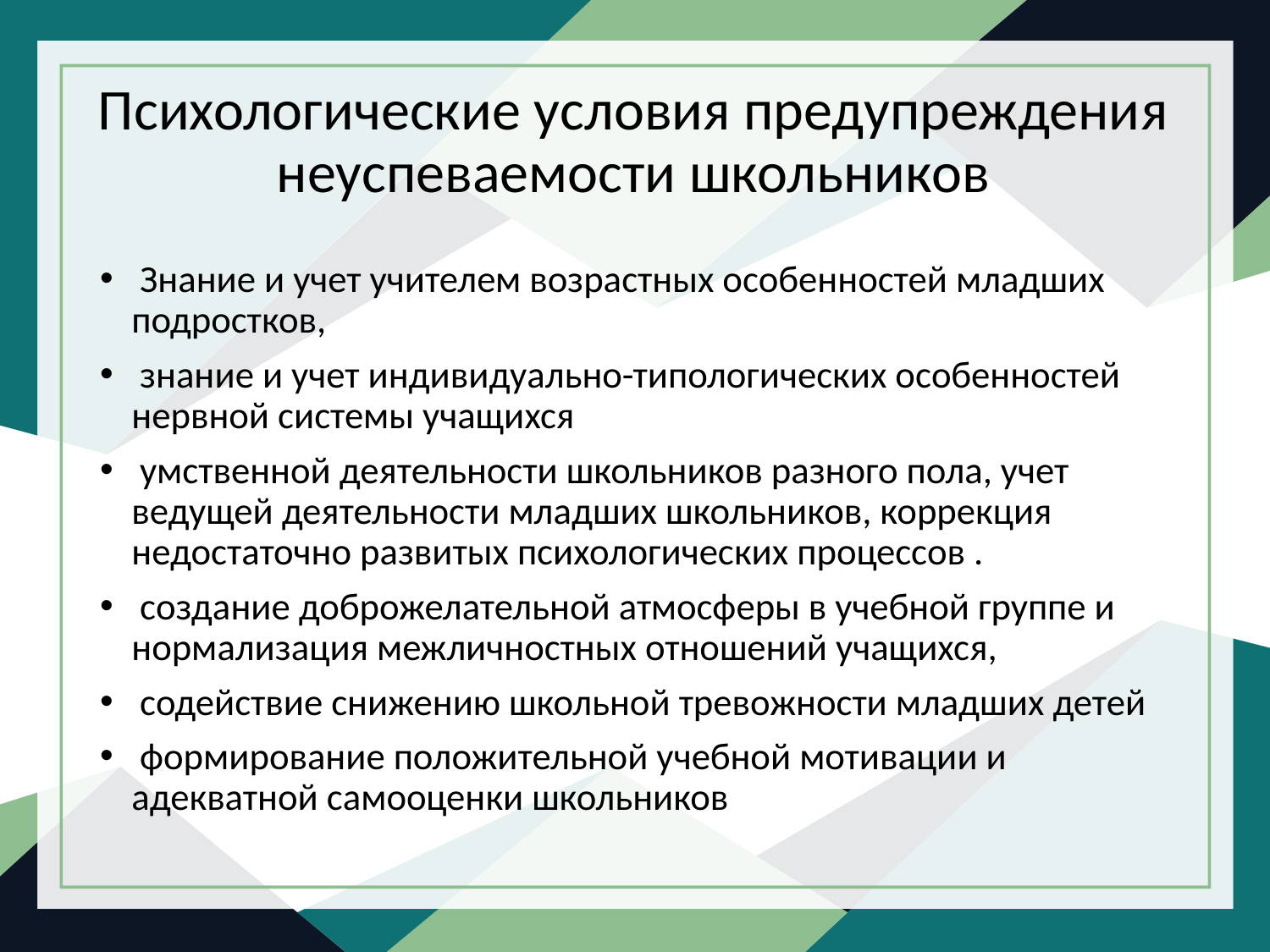

# Психологические условия предупреждения неуспеваемости школьников
 Знание и учет учителем возрастных особенностей младших подростков,
 знание и учет индивидуально-типологических особенностей нервной системы учащихся
 умственной деятельности школьников разного пола, учет ведущей деятельности младших школьников, коррекция недостаточно развитых психологических процессов .
 создание доброжелательной атмосферы в учебной группе и нормализация межличностных отношений учащихся,
 содействие снижению школьной тревожности младших детей
 формирование положительной учебной мотивации и адекватной самооценки школьников